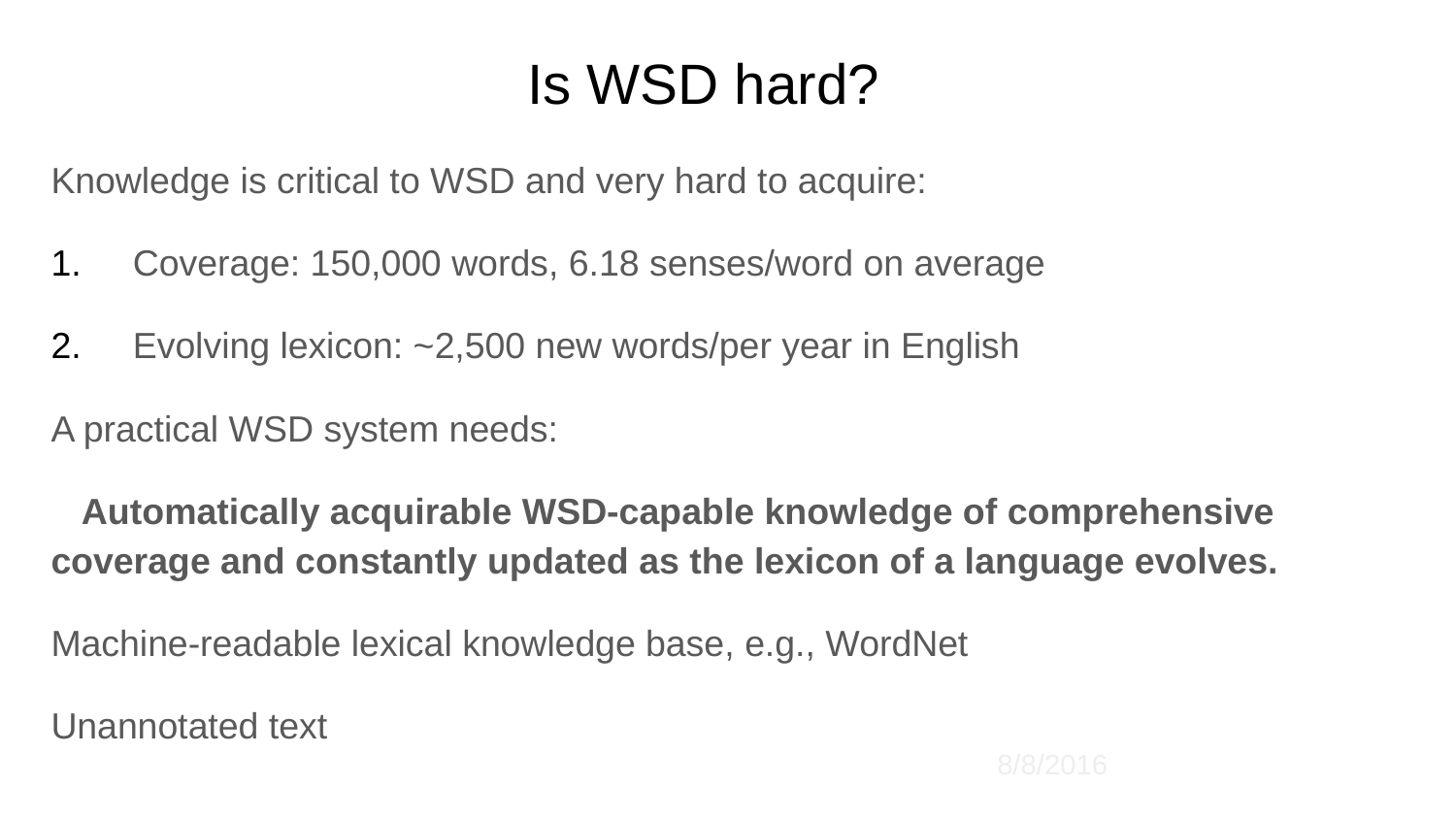

# Is WSD hard?
Knowledge is critical to WSD and very hard to acquire:
Coverage: 150,000 words, 6.18 senses/word on average
Evolving lexicon: ~2,500 new words/per year in English
A practical WSD system needs:
   Automatically acquirable WSD-capable knowledge of comprehensive coverage and constantly updated as the lexicon of a language evolves.
Machine-readable lexical knowledge base, e.g., WordNet
Unannotated text

8/8/2016
11